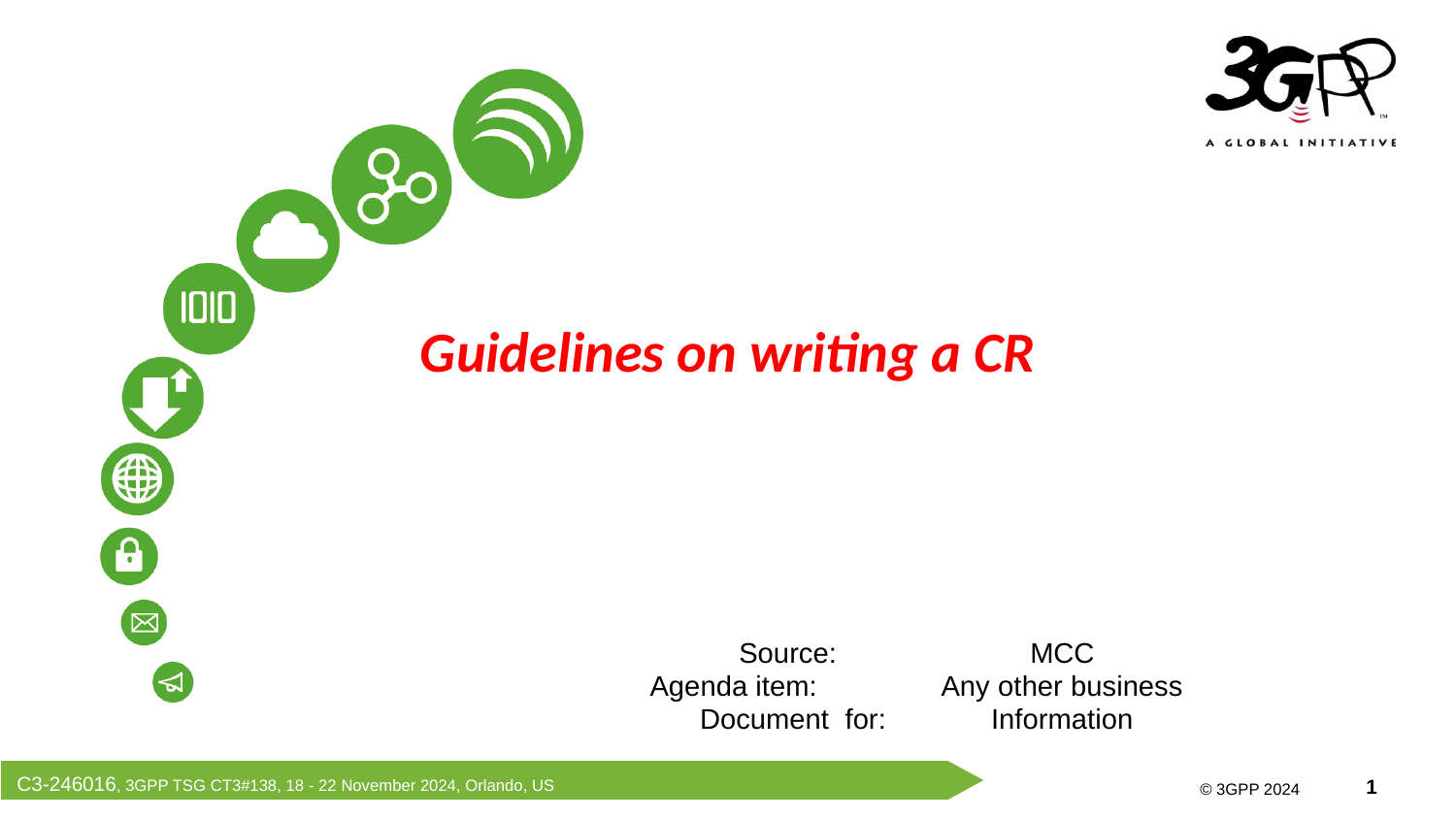

Guidelines on writing a CR

Source: 		MCC
Agenda item: 	Any other business
Document  for:	Information
C3-246016, 3GPP TSG CT3#138, 18 - 22 November 2024, Orlando, US